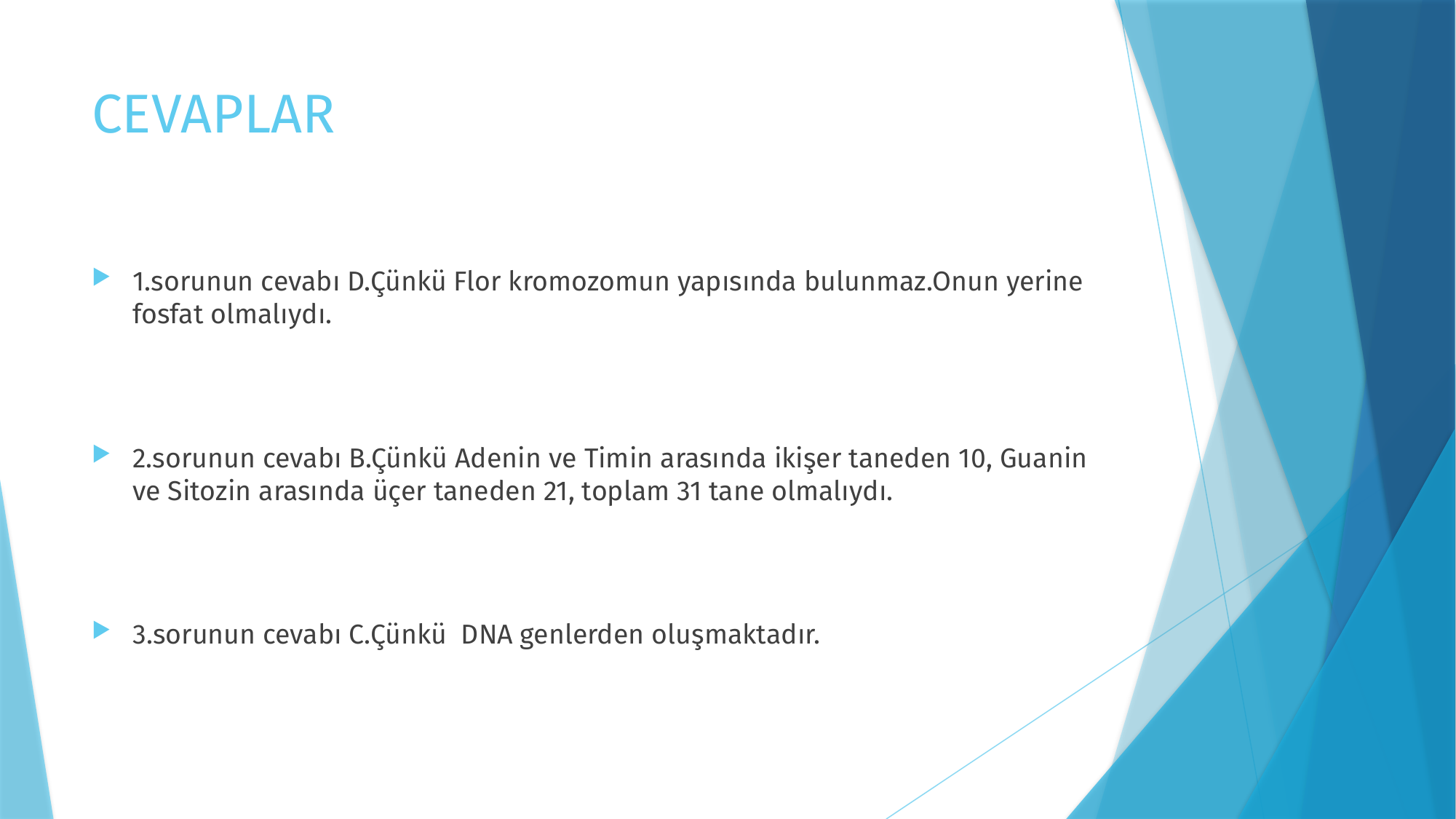

# CEVAPLAR
1.sorunun cevabı D.Çünkü Flor kromozomun yapısında bulunmaz.Onun yerine fosfat olmalıydı.

2.sorunun cevabı B.Çünkü Adenin ve Timin arasında ikişer taneden 10, Guanin ve Sitozin arasında üçer taneden 21, toplam 31 tane olmalıydı.

3.sorunun cevabı C.Çünkü  DNA genlerden oluşmaktadır.